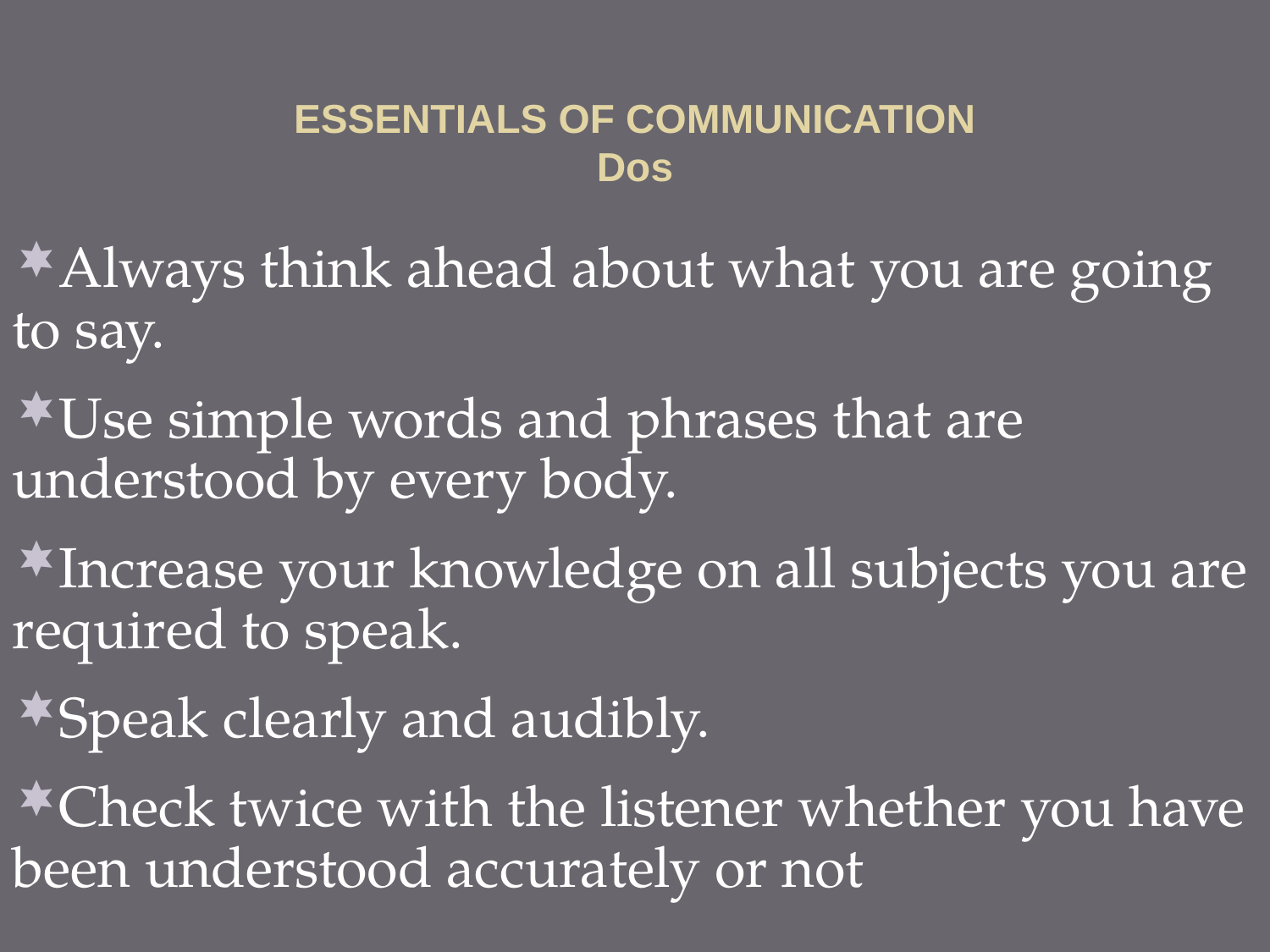

# ESSENTIALS OF COMMUNICATION Dos
Always think ahead about what you are going to say.
Use simple words and phrases that are understood by every body.
Increase your knowledge on all subjects you are required to speak.
Speak clearly and audibly.
Check twice with the listener whether you have been understood accurately or not